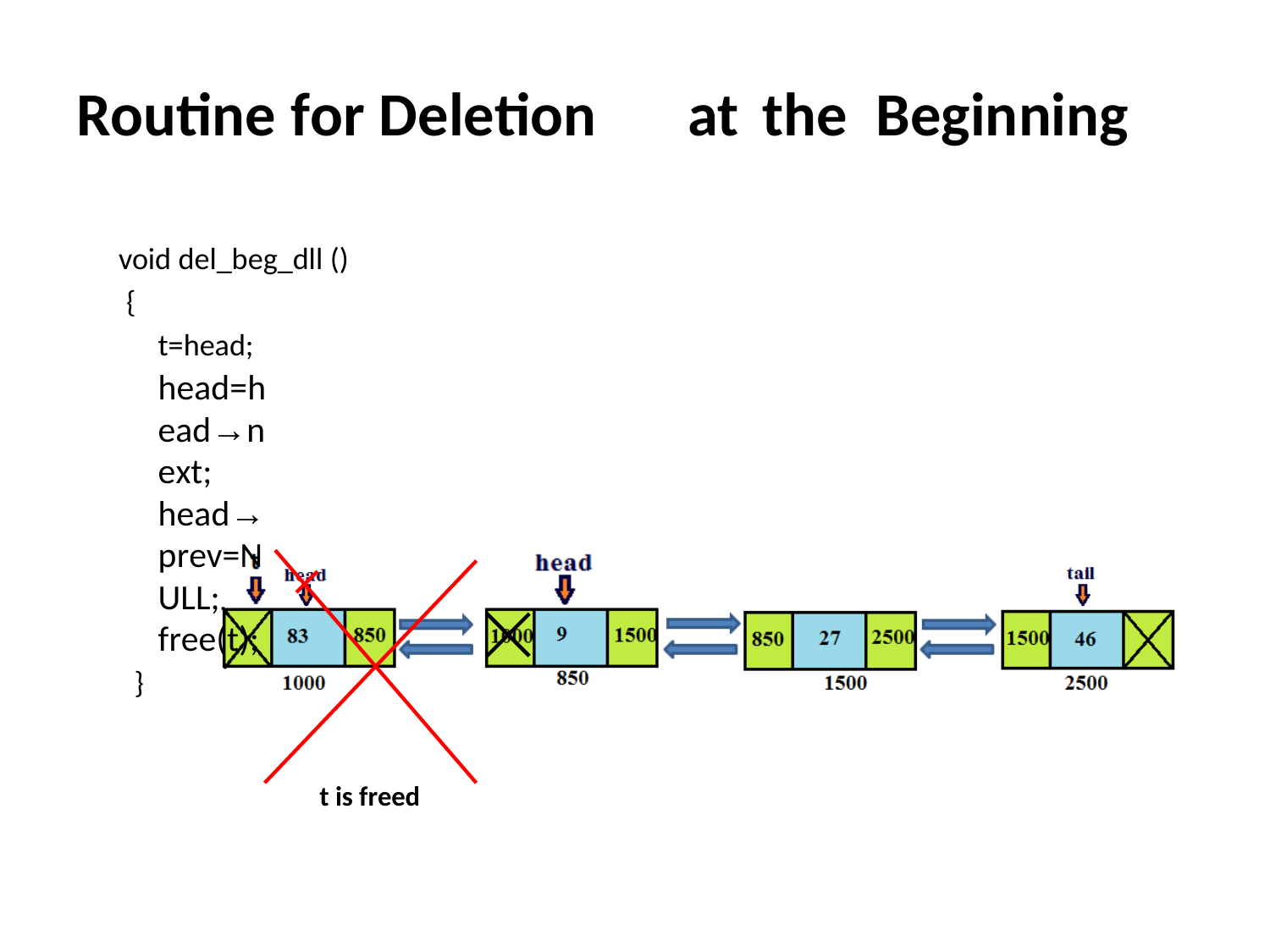

Routine for Deletion
at
the
Beginning
void del_beg_dll ()
{
t=head;
head=head→next; head→prev=NULL; free(t);
}

t is freed